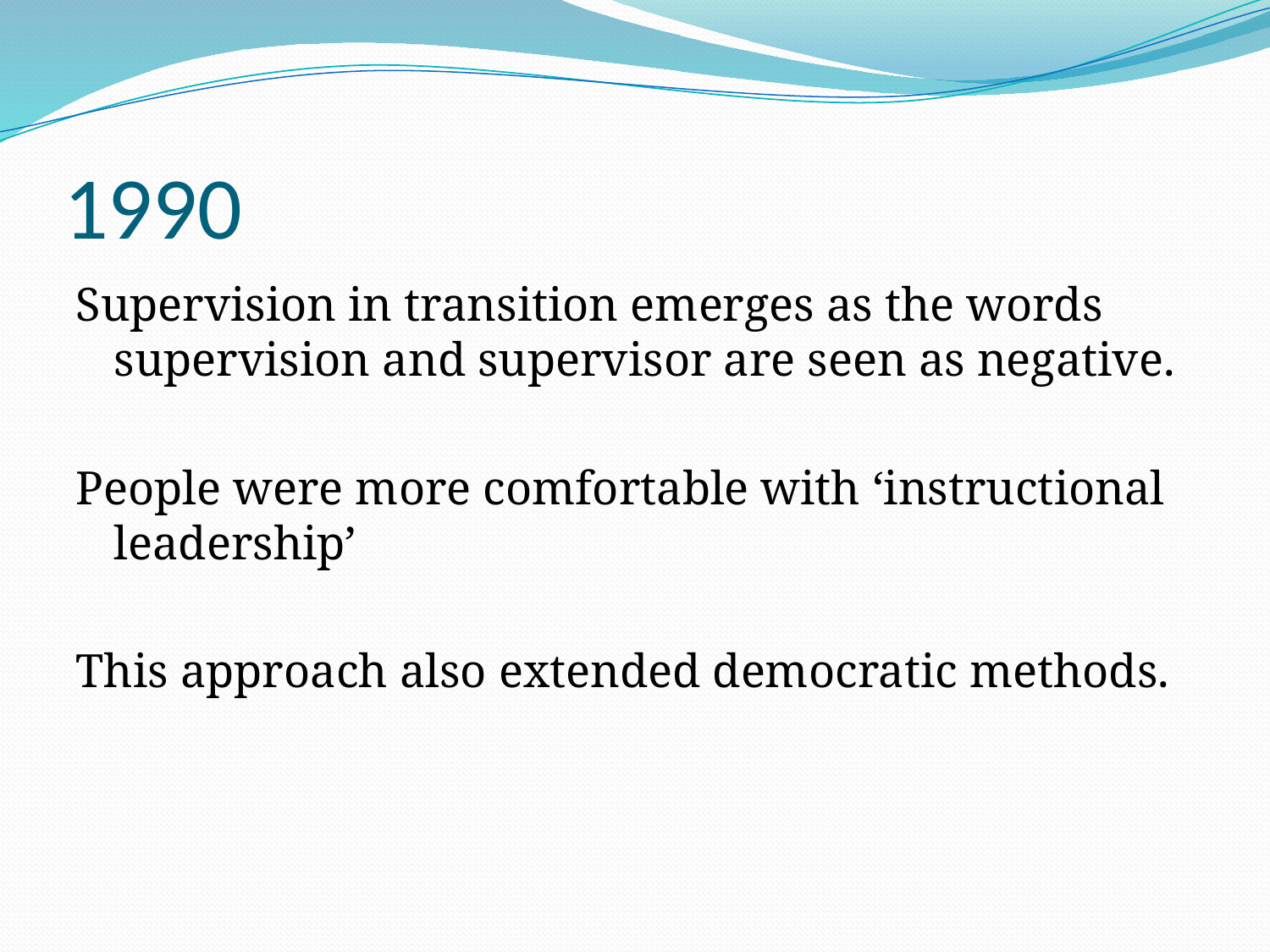

# 1990
Supervision in transition emerges as the words supervision and supervisor are seen as negative.

People were more comfortable with ‘instructional leadership’

This approach also extended democratic methods.